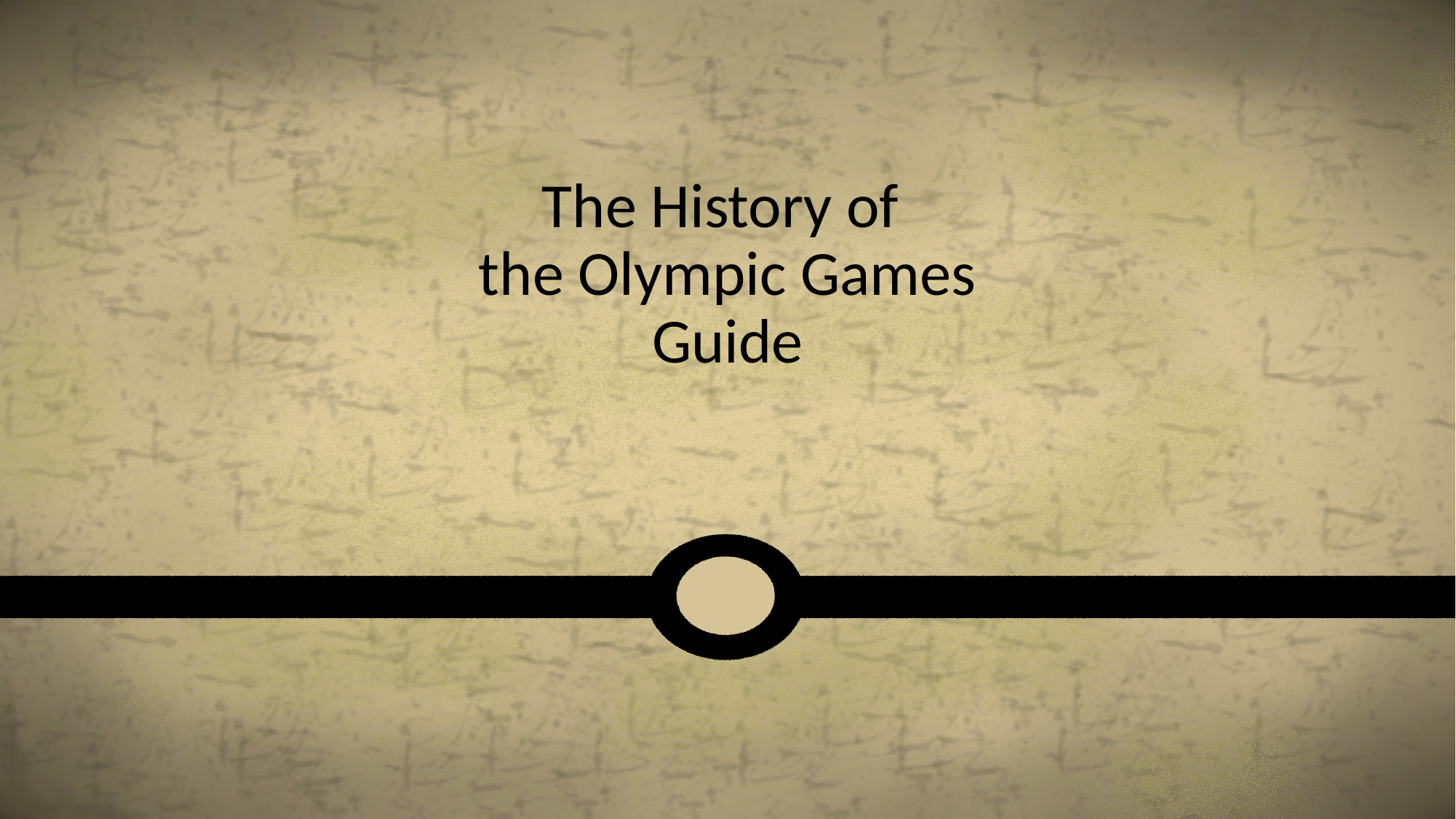

# The History of the Olympic Games Guide